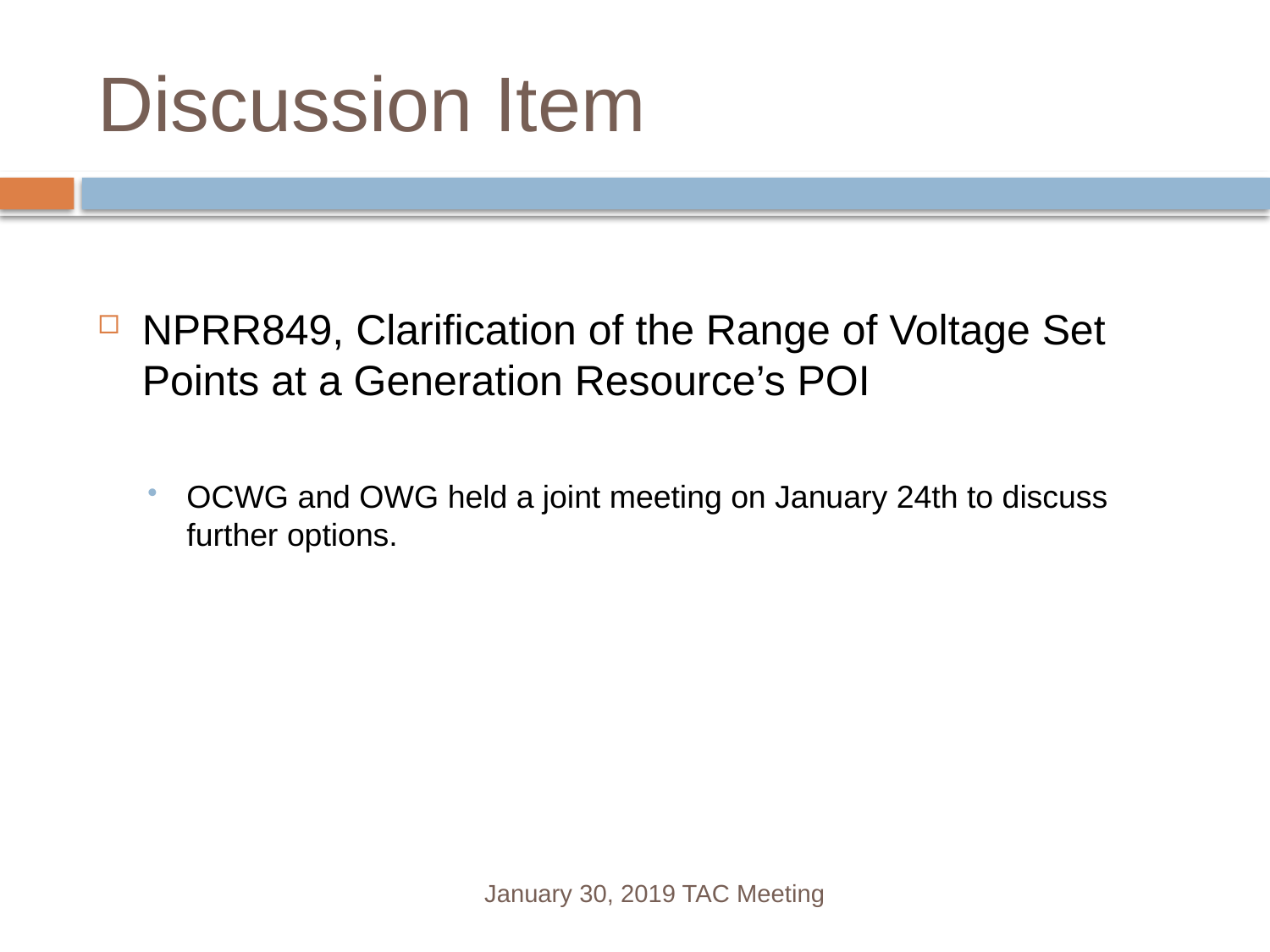

# Discussion Item

NPRR849, Clarification of the Range of Voltage Set Points at a Generation Resource’s POI

OCWG and OWG held a joint meeting on January 24th to discuss further options.
January 30, 2019 TAC Meeting